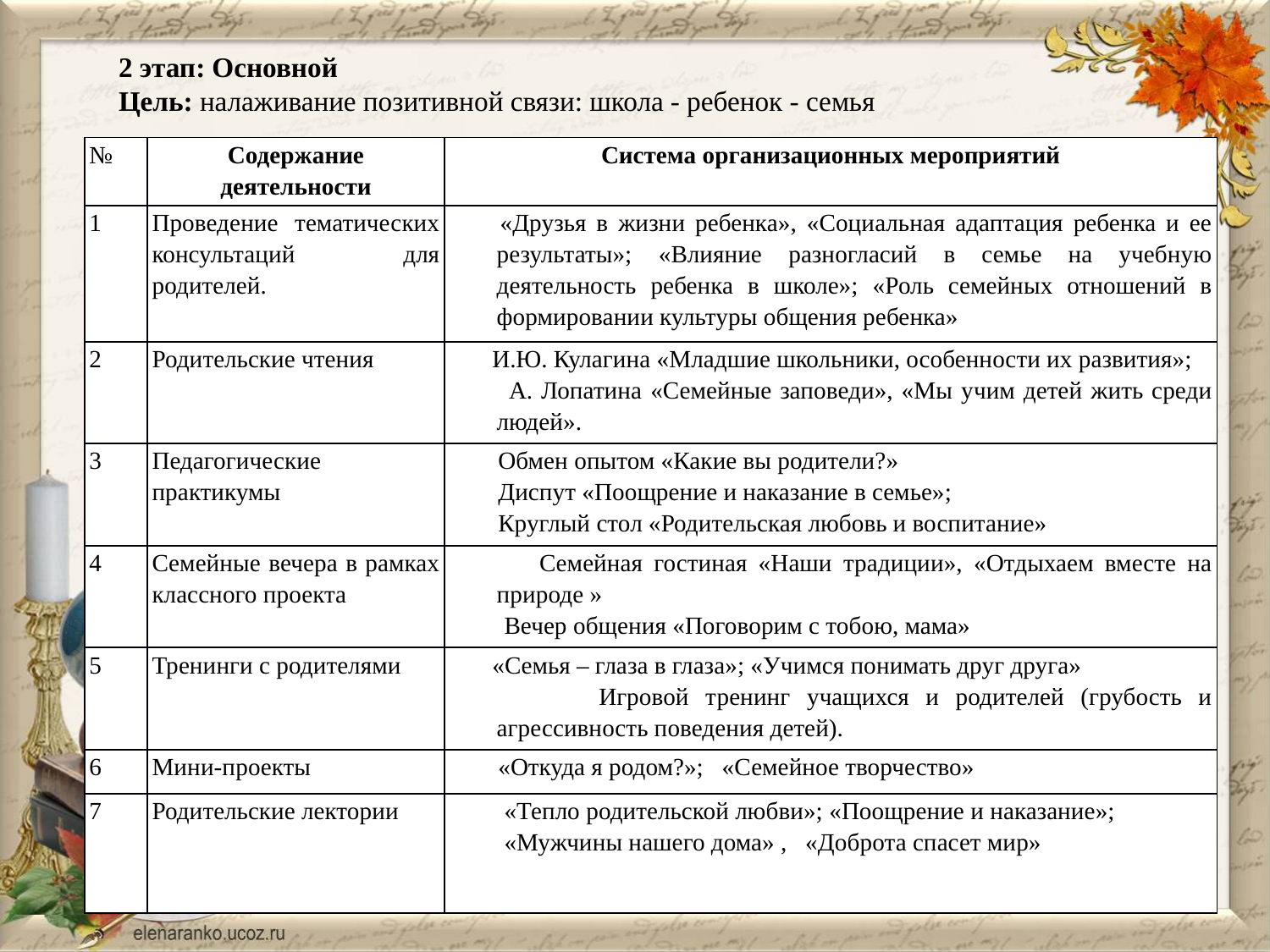

2 этап: Основной
Цель: налаживание позитивной связи: школа - ребенок - семья
| № | Содержание деятельности | Система организационных мероприятий |
| --- | --- | --- |
| 1 | Проведение тематических консультаций для родителей. | «Друзья в жизни ребенка», «Социальная адаптация ребенка и ее результаты»; «Влияние разногласий в семье на учебную деятельность ребенка в школе»; «Роль семейных отношений в формировании культуры общения ребенка» |
| 2 | Родительские чтения | И.Ю. Кулагина «Младшие школьники, особенности их развития»; А. Лопатина «Семейные заповеди», «Мы учим детей жить среди людей». |
| 3 | Педагогические практикумы | Обмен опытом «Какие вы родители?» Диспут «Поощрение и наказание в семье»; Круглый стол «Родительская любовь и воспитание» |
| 4 | Семейные вечера в рамках классного проекта | Семейная гостиная «Наши традиции», «Отдыхаем вместе на природе » Вечер общения «Поговорим с тобою, мама» |
| 5 | Тренинги с родителями | «Семья – глаза в глаза»; «Учимся понимать друг друга» Игровой тренинг учащихся и родителей (грубость и агрессивность поведения детей). |
| 6 | Мини-проекты | «Откуда я родом?»; «Семейное творчество» |
| 7 | Родительские лектории | «Тепло родительской любви»; «Поощрение и наказание»; «Мужчины нашего дома» , «Доброта спасет мир» |